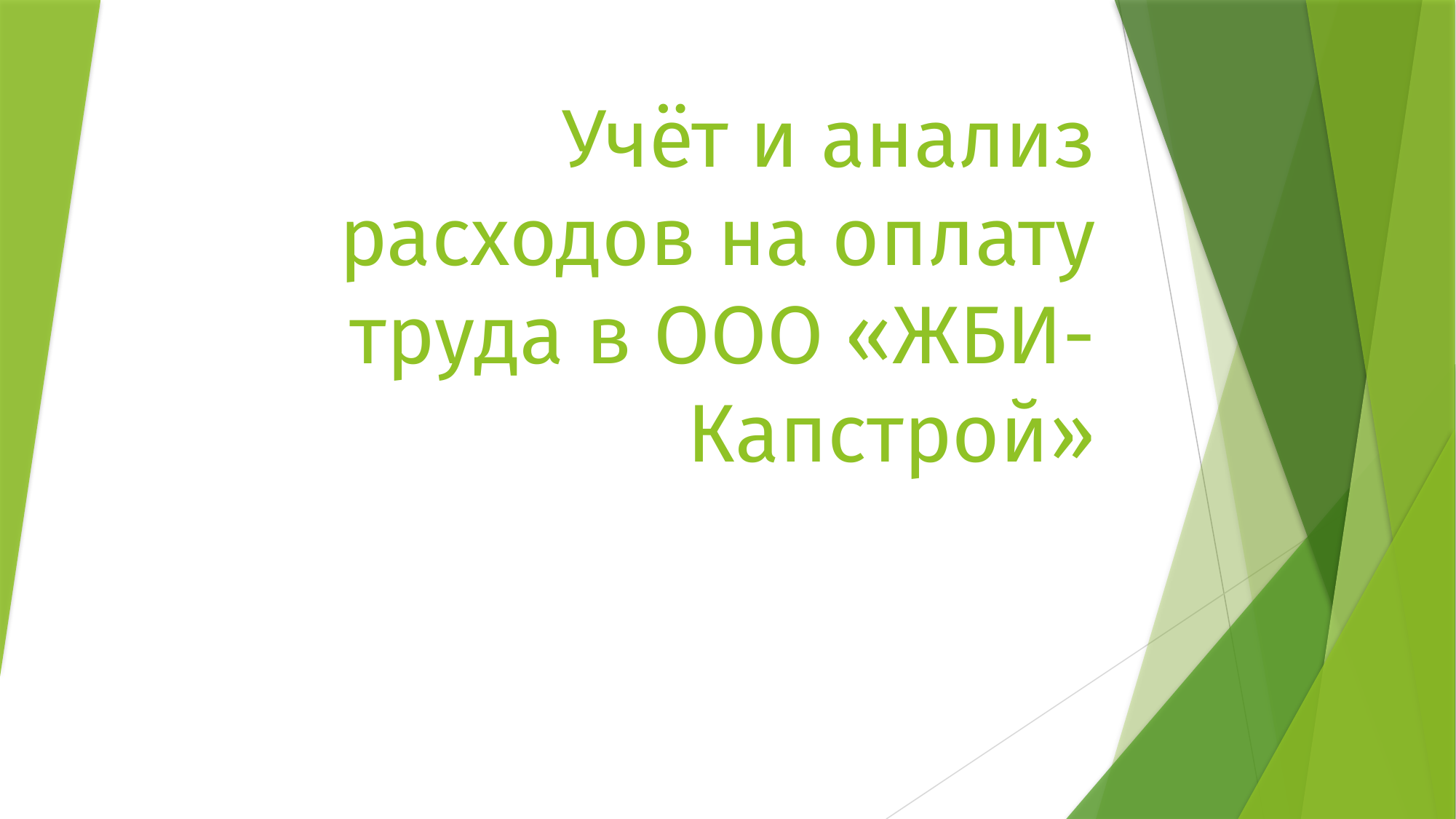

# Учёт и анализ расходов на оплату труда в ООО «ЖБИ-Капстрой»